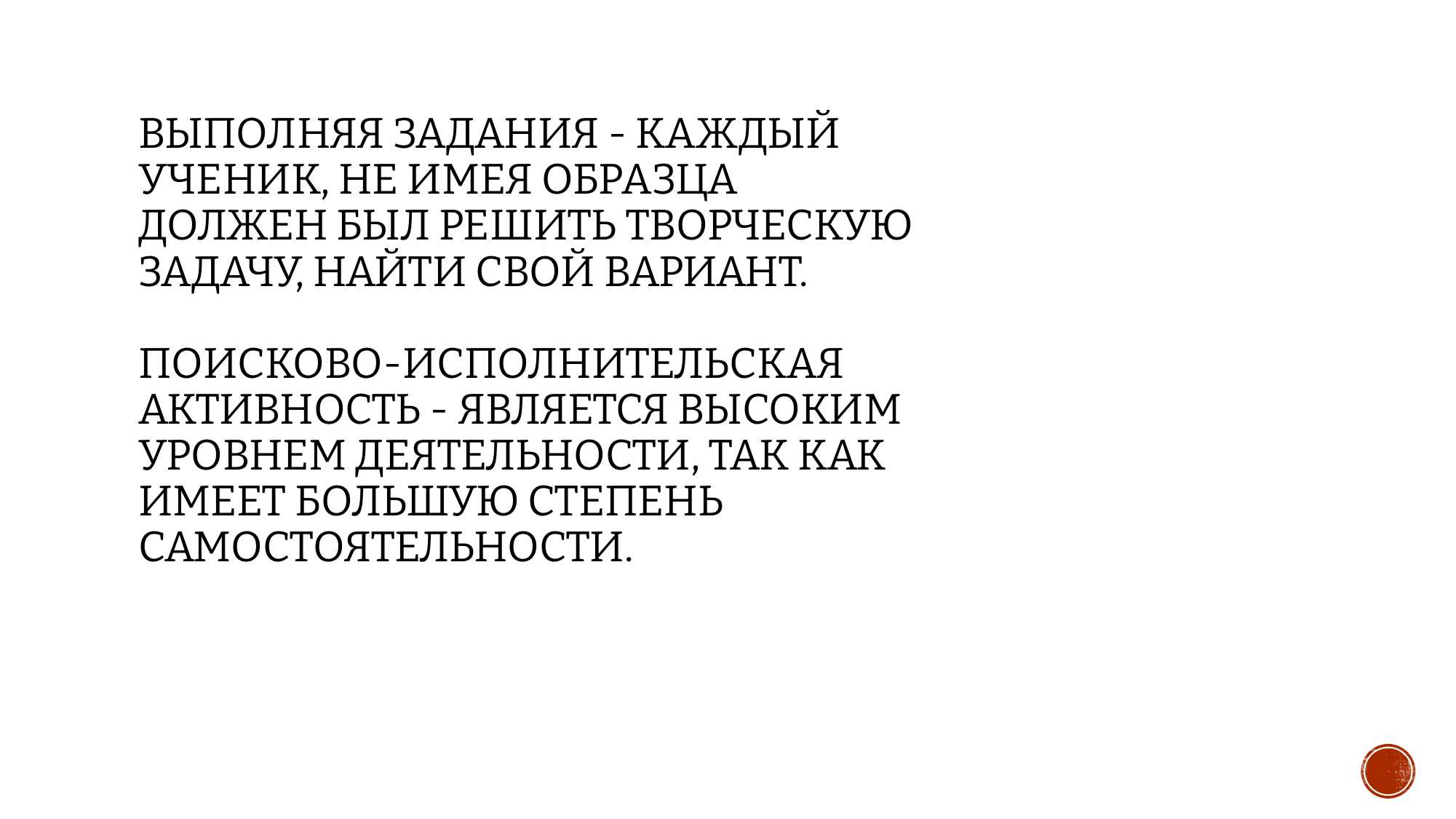

# Выполняя задания - каждый ученик, не имея образца должен был решить творческую задачу, найти свой вариант. Поисково-исполнительская активность - является высоким уровнем деятельности, так как имеет большую степень самостоятельности.

.